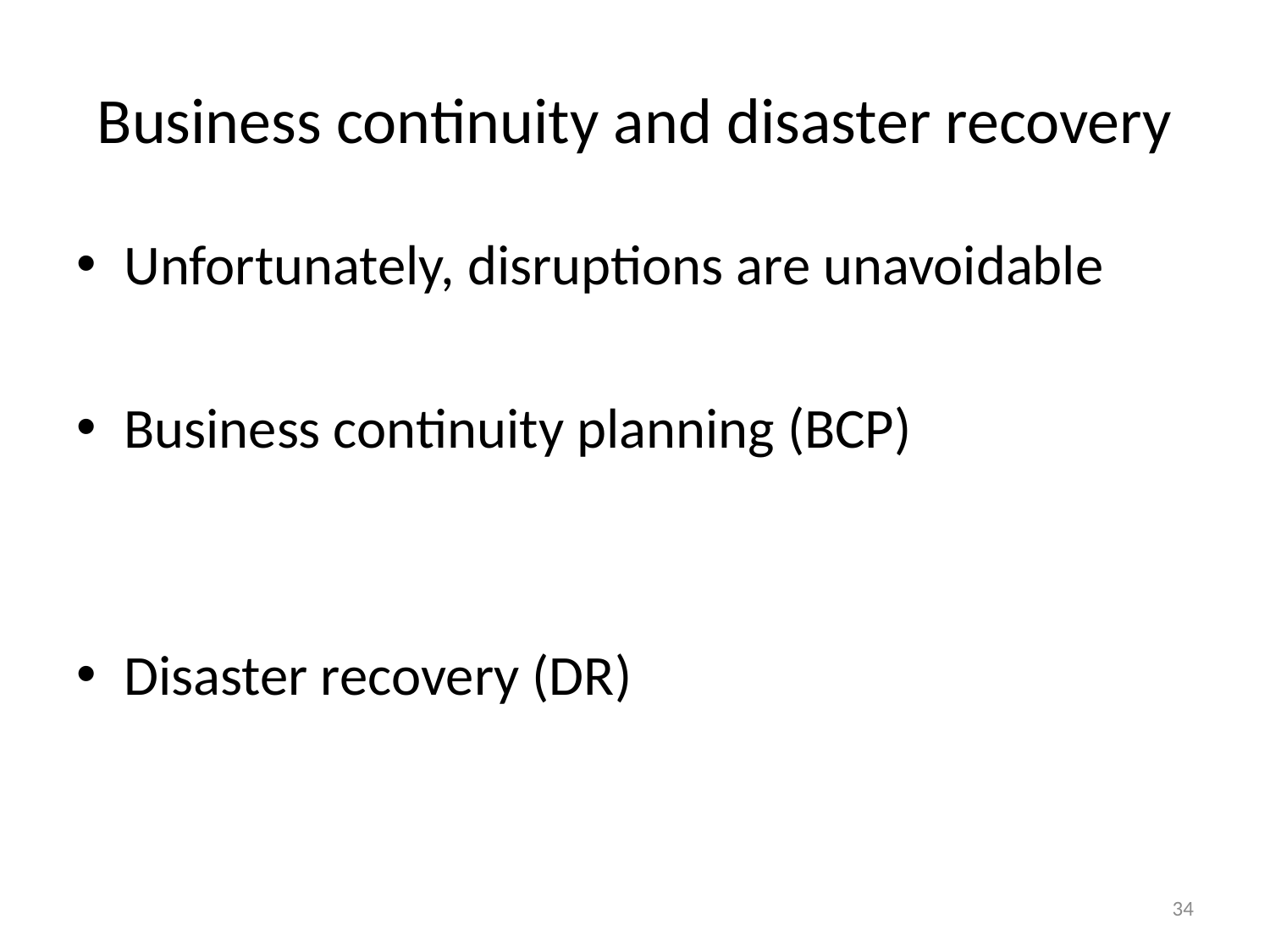

# Business continuity and disaster recovery
Unfortunately, disruptions are unavoidable

Business continuity planning (BCP)

Disaster recovery (DR)

34